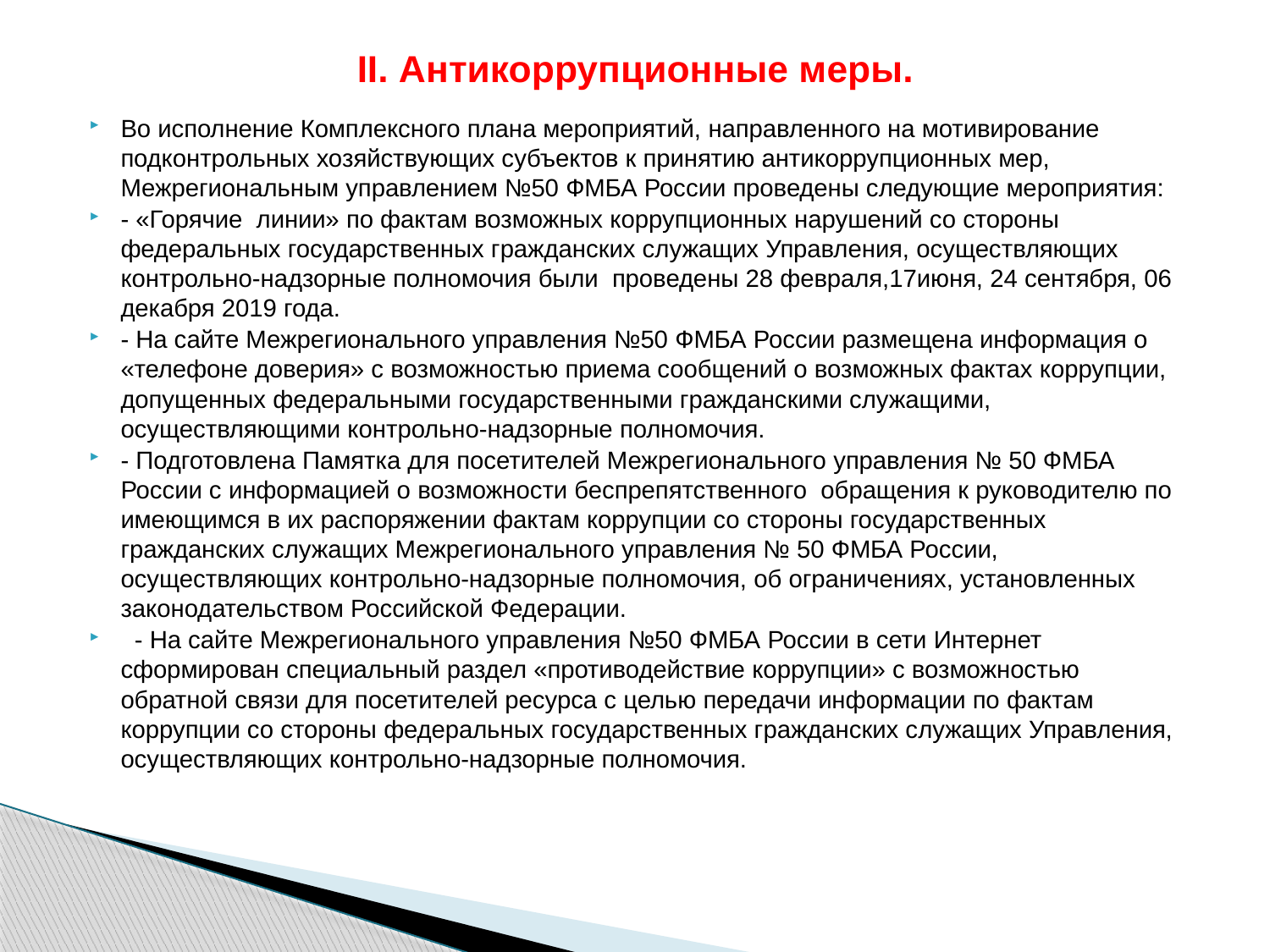

# II. Антикоррупционные меры.
Во исполнение Комплексного плана мероприятий, направленного на мотивирование подконтрольных хозяйствующих субъектов к принятию антикоррупционных мер, Межрегиональным управлением №50 ФМБА России проведены следующие мероприятия:
- «Горячие  линии» по фактам возможных коррупционных нарушений со стороны федеральных государственных гражданских служащих Управления, осуществляющих контрольно-надзорные полномочия были  проведены 28 февраля,17июня, 24 сентября, 06 декабря 2019 года.
- На сайте Межрегионального управления №50 ФМБА России размещена информация о «телефоне доверия» с возможностью приема сообщений о возможных фактах коррупции, допущенных федеральными государственными гражданскими служащими, осуществляющими контрольно-надзорные полномочия.
- Подготовлена Памятка для посетителей Межрегионального управления № 50 ФМБА России с информацией о возможности беспрепятственного  обращения к руководителю по имеющимся в их распоряжении фактам коррупции со стороны государственных гражданских служащих Межрегионального управления № 50 ФМБА России, осуществляющих контрольно-надзорные полномочия, об ограничениях, установленных законодательством Российской Федерации.
  - На сайте Межрегионального управления №50 ФМБА России в сети Интернет сформирован специальный раздел «противодействие коррупции» с возможностью обратной связи для посетителей ресурса с целью передачи информации по фактам коррупции со стороны федеральных государственных гражданских служащих Управления, осуществляющих контрольно-надзорные полномочия.